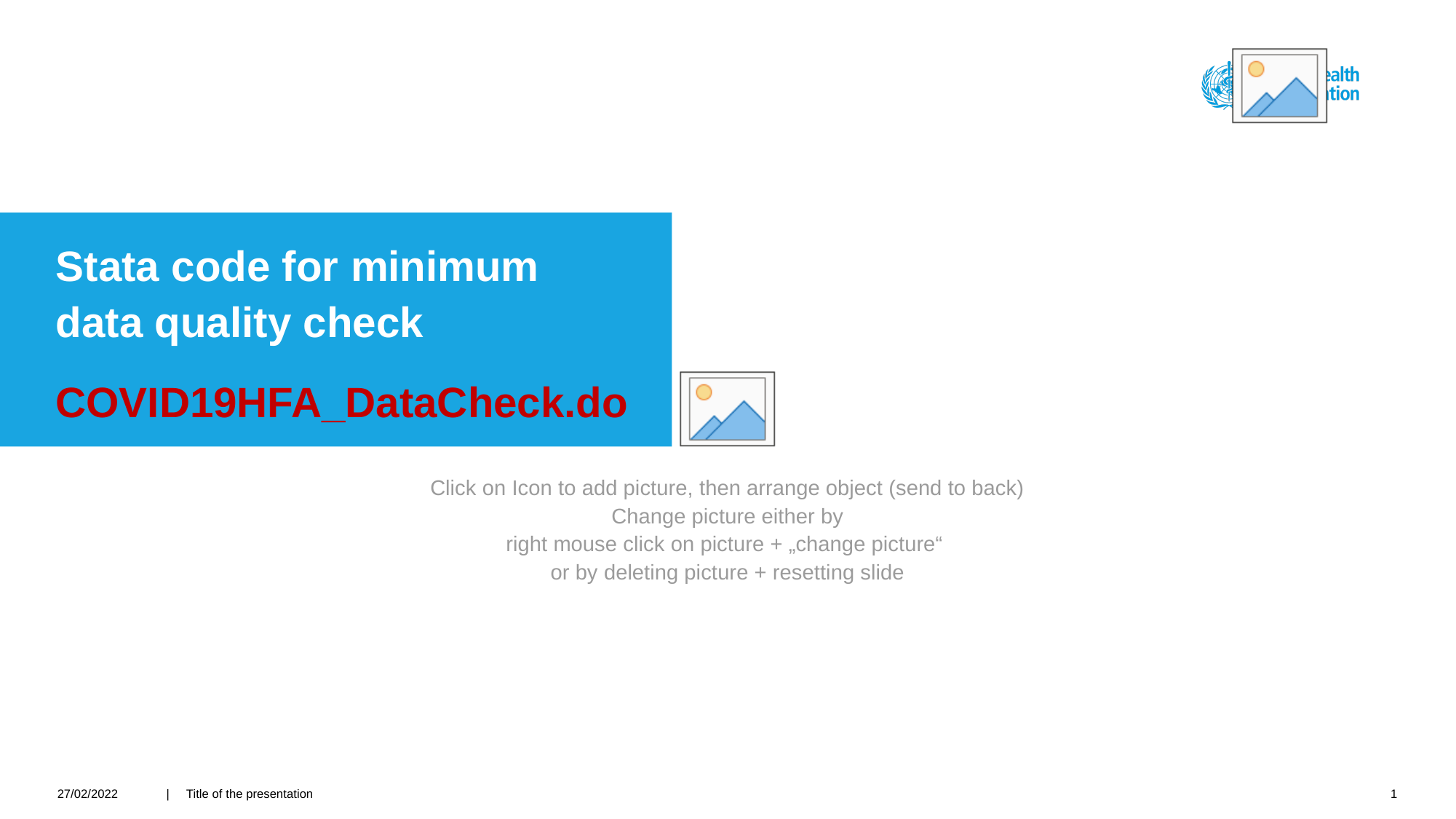

#

Stata code for minimum data quality check
COVID19HFA_DataCheck.do

27/02/2022
|     Title of the presentation
1